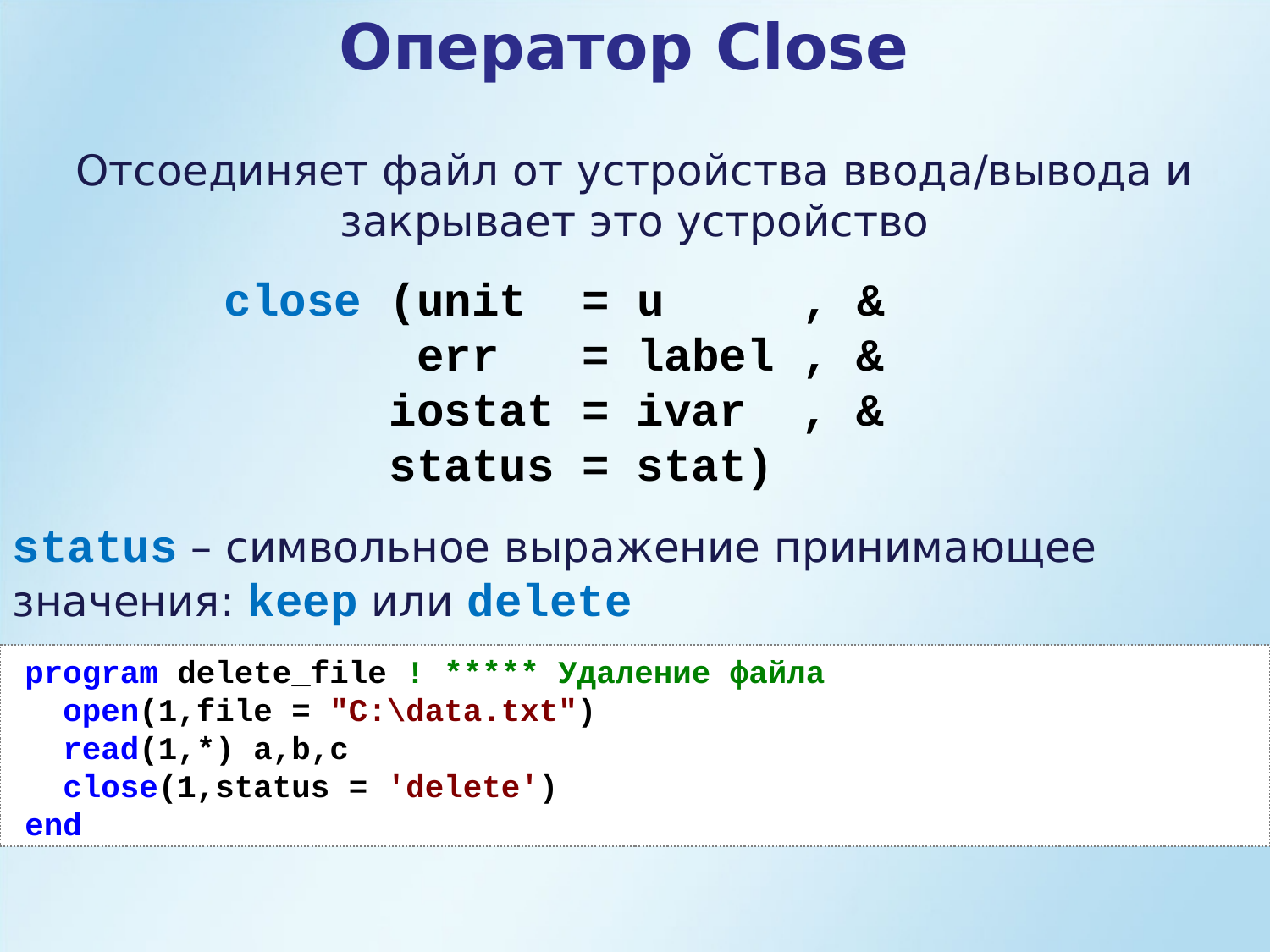

Оператор Close
Отсоединяет файл от устройства ввода/вывода и закрывает это устройство

close (unit  = u     , &
       err   = label , &
      iostat = ivar  , &
      status = stat)
status – символьное выражение принимающее значения: keep или delete
program delete_file ! ***** Удаление файла
  open(1,file = "C:\data.txt")
  read(1,*) a,b,c
  close(1,status = 'delete')
end